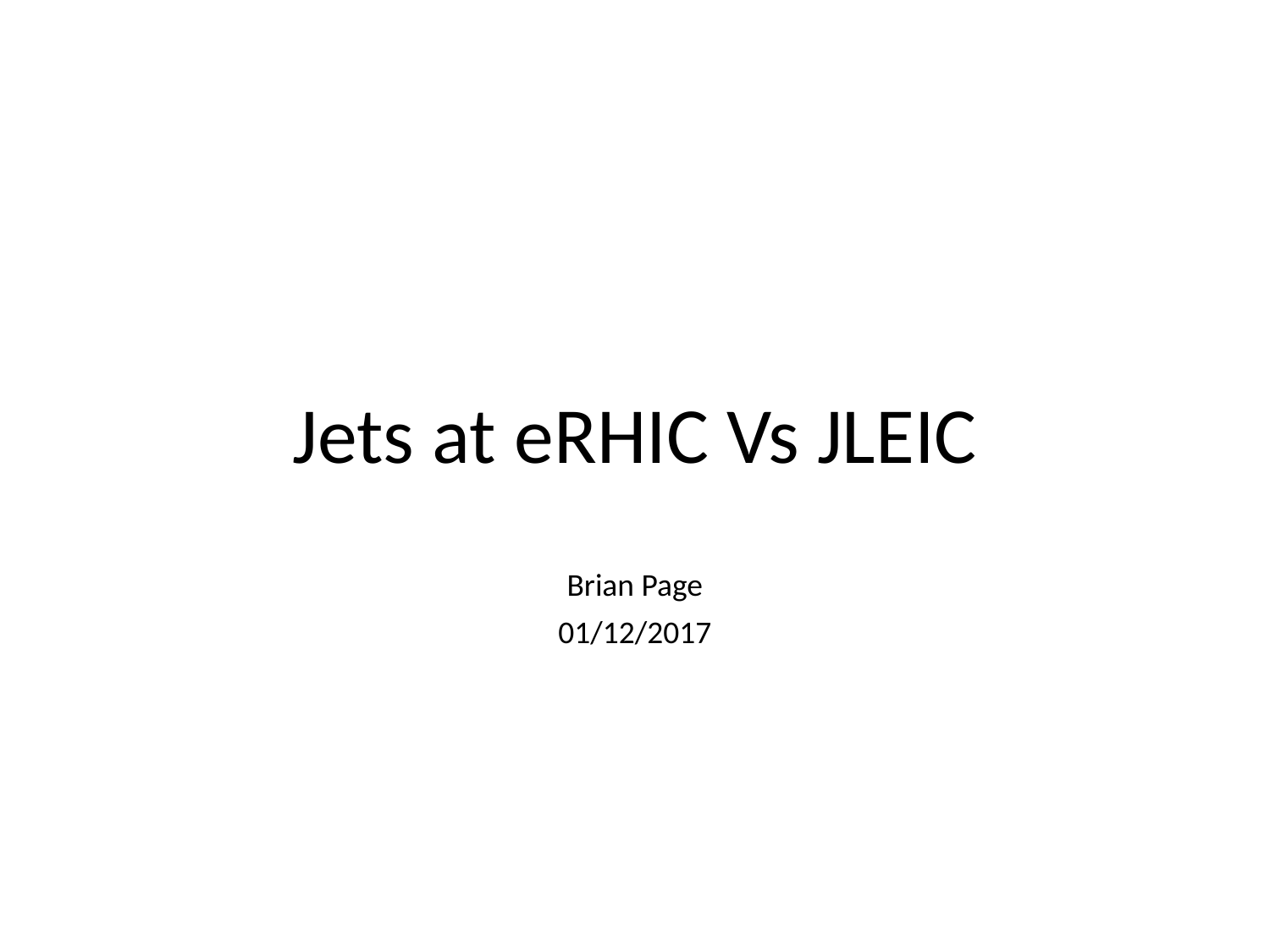

# Jets at eRHIC Vs JLEIC
Brian Page
01/12/2017